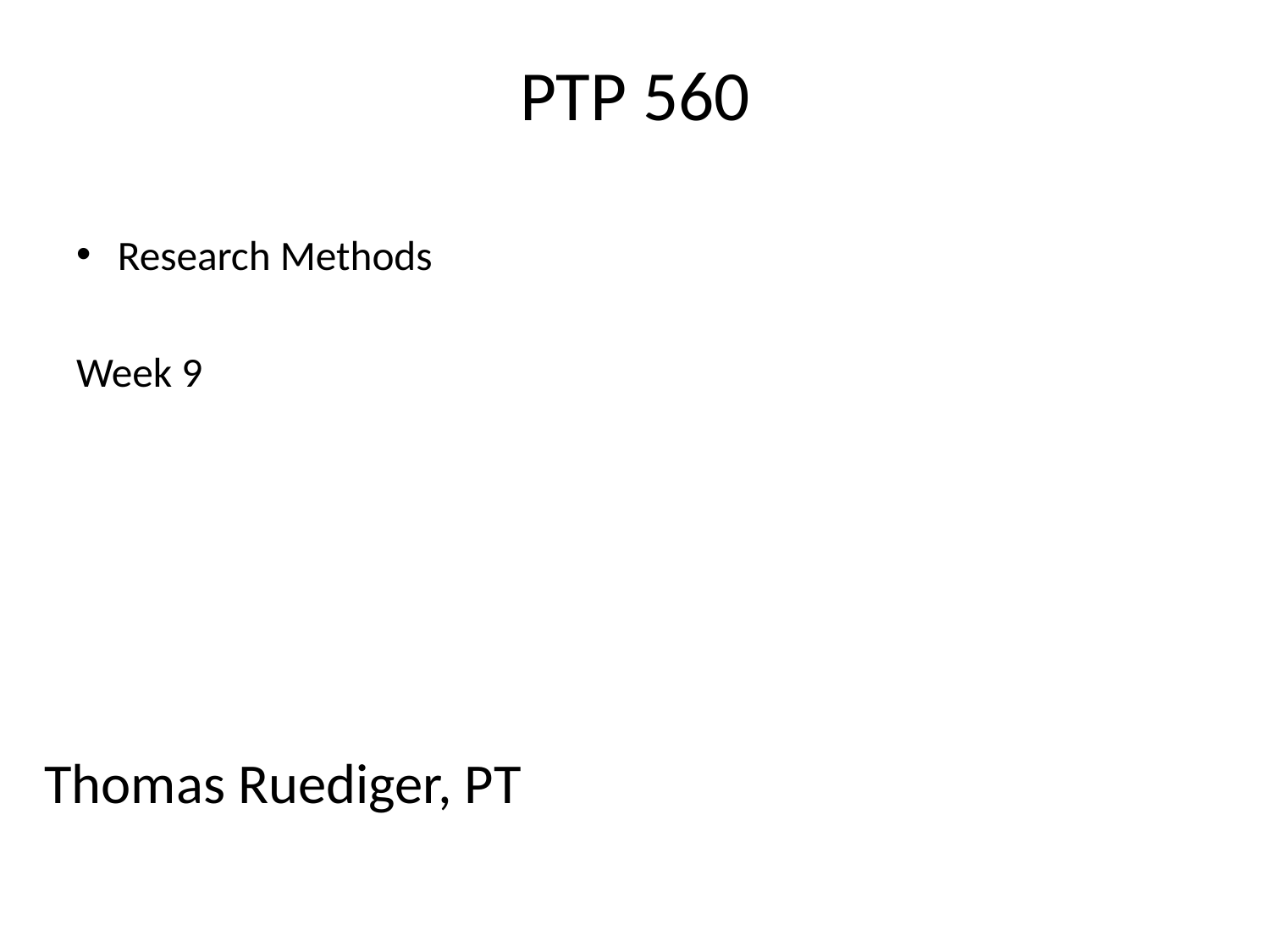

# PTP 560
Research Methods

Week 9

Thomas Ruediger, PT